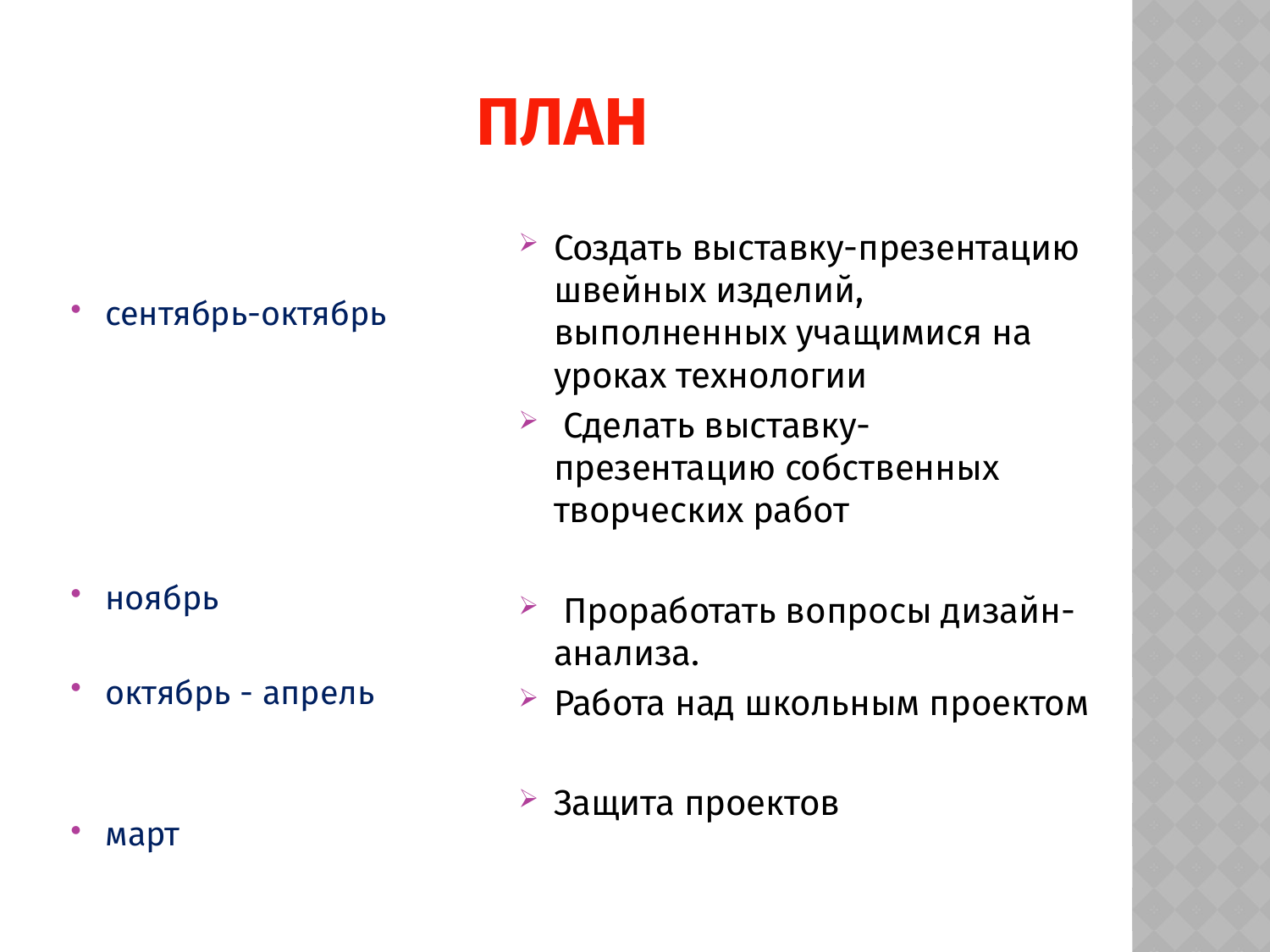

# план

Создать выставку-презентацию швейных изделий, выполненных учащимися на уроках технологии
 Сделать выставку- презентацию собственных творческих работ

 Проработать вопросы дизайн-анализа.
Работа над школьным проектом

Защита проектов

сентябрь-октябрь

ноябрь

октябрь - апрель

март